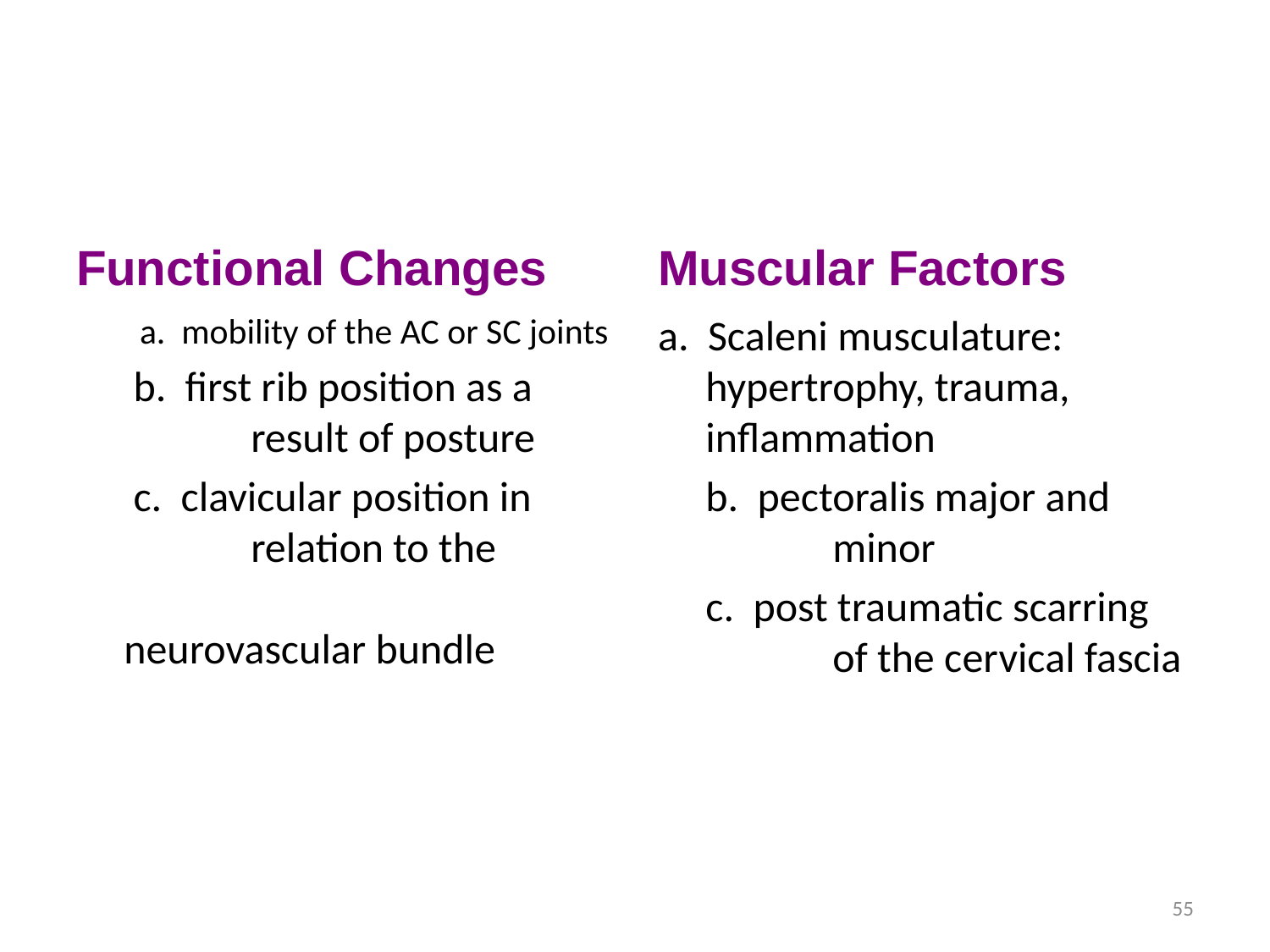

#
Functional Changes
Muscular Factors
a.  mobility of the AC or SC joints
	 b.  first rib position as a 	result of posture
	 c.  clavicular position in 	relation to the 		neurovascular bundle
a.  Scaleni musculature: 	hypertrophy, trauma, 	inflammation
	b.  pectoralis major and 	minor
	c.  post traumatic scarring 	of the cervical fascia

55